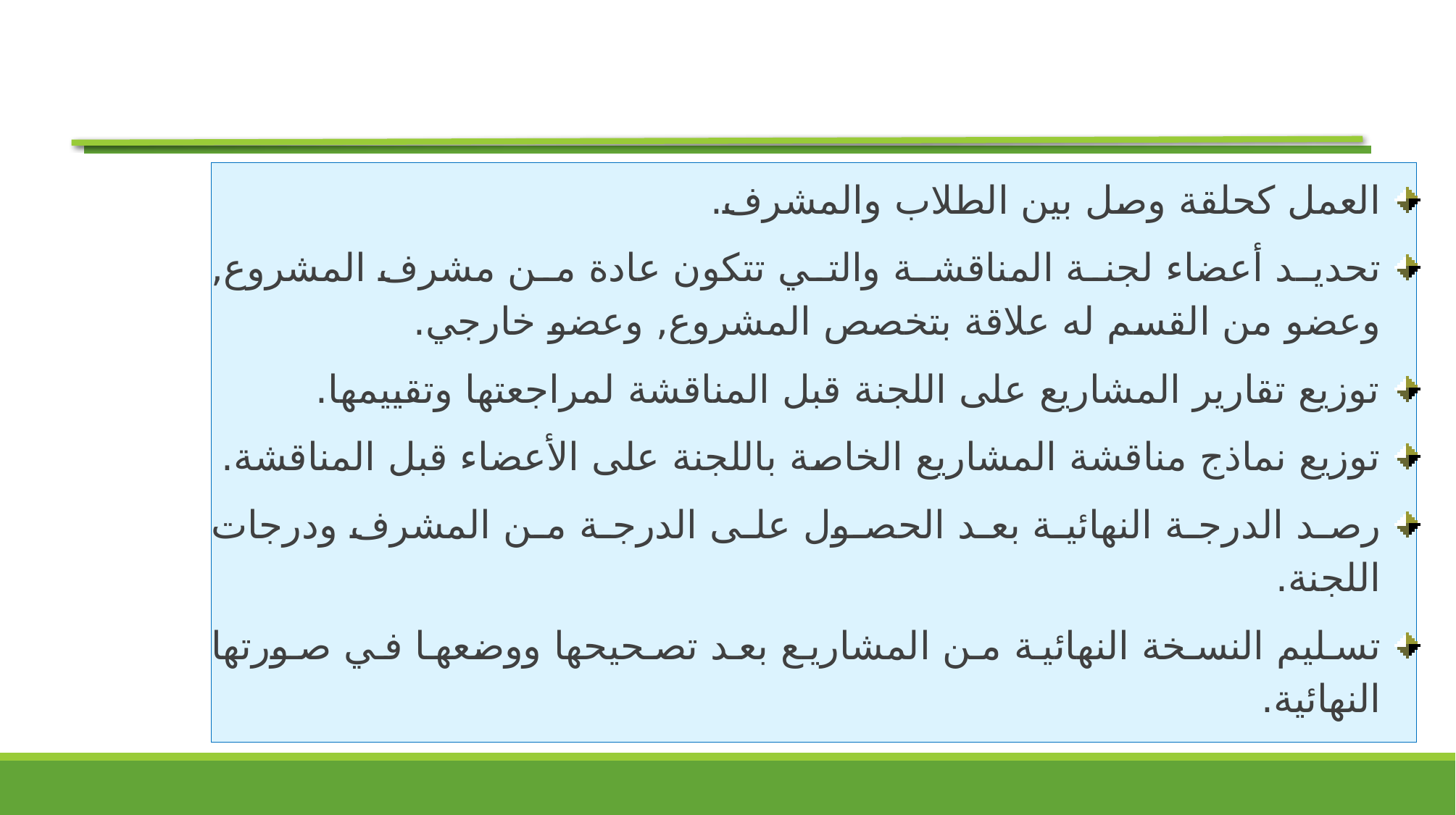

العمل كحلقة وصل بين الطلاب والمشرف.
تحديد أعضاء لجنة المناقشة والتي تتكون عادة من مشرف المشروع, وعضو من القسم له علاقة بتخصص المشروع, وعضو خارجي.
توزيع تقارير المشاريع على اللجنة قبل المناقشة لمراجعتها وتقييمها.
توزيع نماذج مناقشة المشاريع الخاصة باللجنة على الأعضاء قبل المناقشة.
رصد الدرجة النهائية بعد الحصول على الدرجة من المشرف ودرجات اللجنة.
تسليم النسخة النهائية من المشاريع بعد تصحيحها ووضعها في صورتها النهائية.